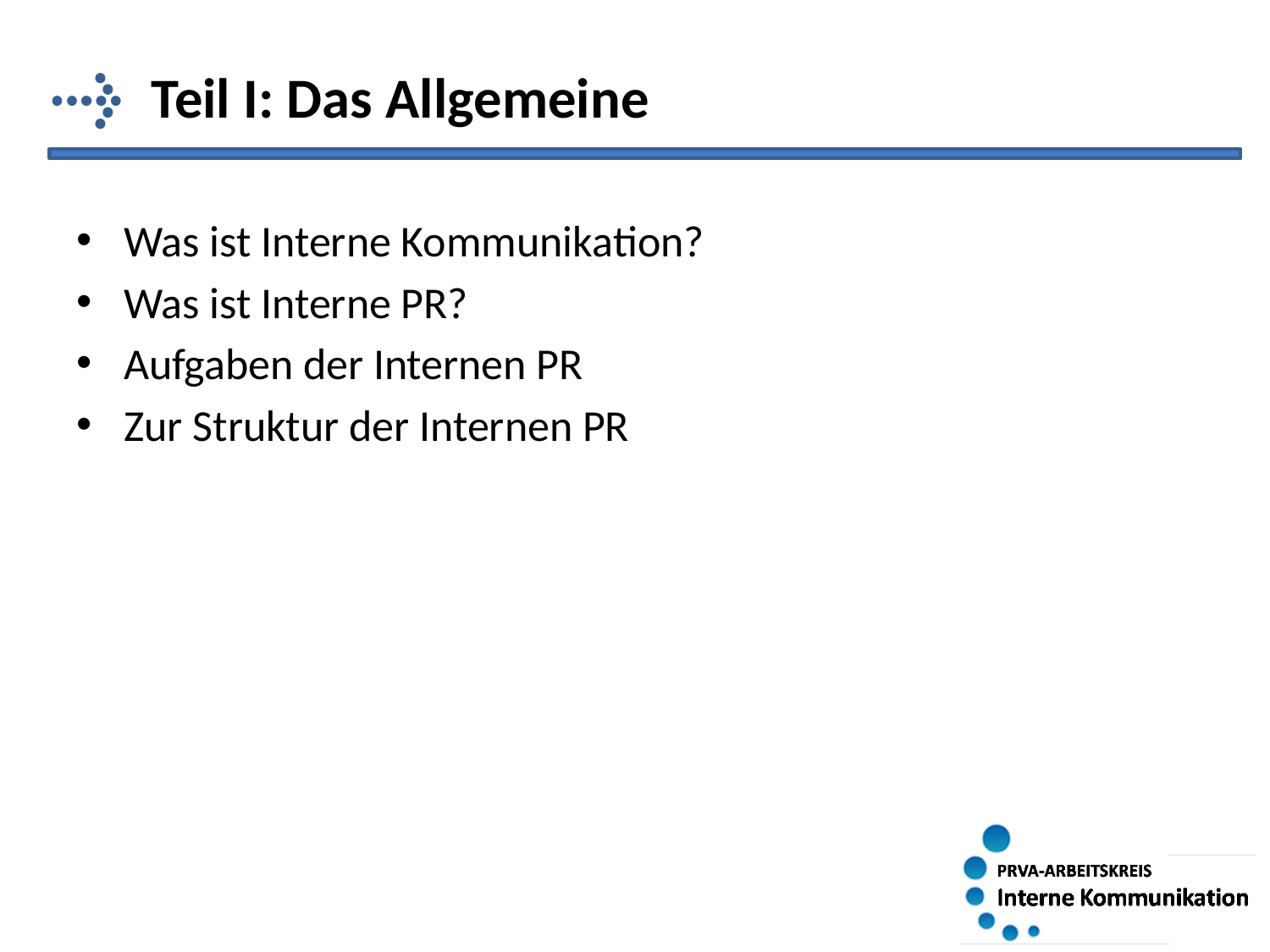

# Teil I: Das Allgemeine
Was ist Interne Kommunikation?
Was ist Interne PR?
Aufgaben der Internen PR
Zur Struktur der Internen PR